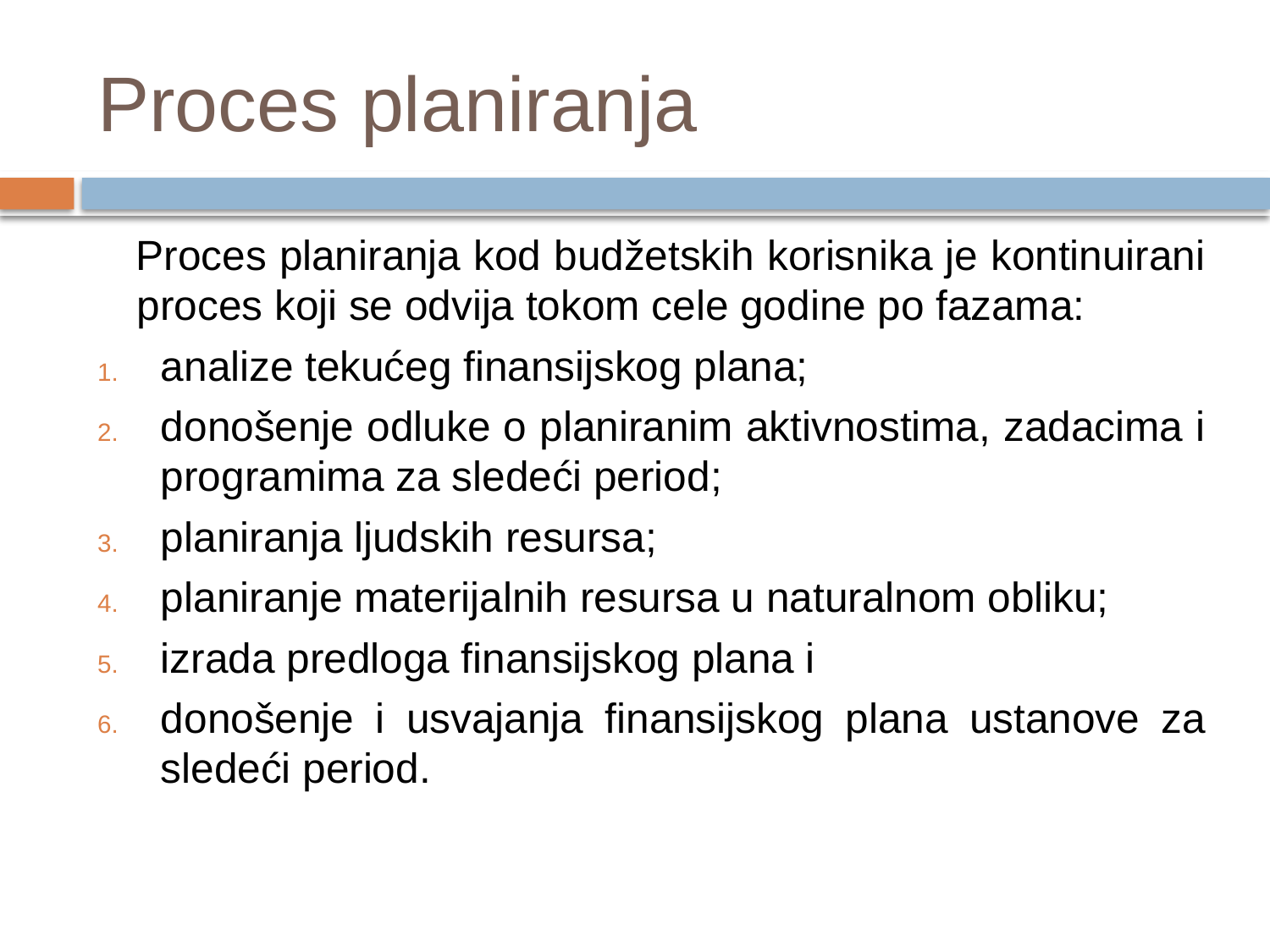

# Proces planiranja
   Proces planiranja kod budžetskih korisnika je kontinuirani proces koji se odvija tokom cele godine po fazama:
analize tekućeg finansijskog plana;
donošenje odluke o planiranim aktivnostima, zadacima i programima za sledeći period;
planiranja ljudskih resursa;
planiranje materijalnih resursa u naturalnom obliku;
izrada predloga finansijskog plana i
donošenje i usvajanja finansijskog plana ustanove za sledeći period.